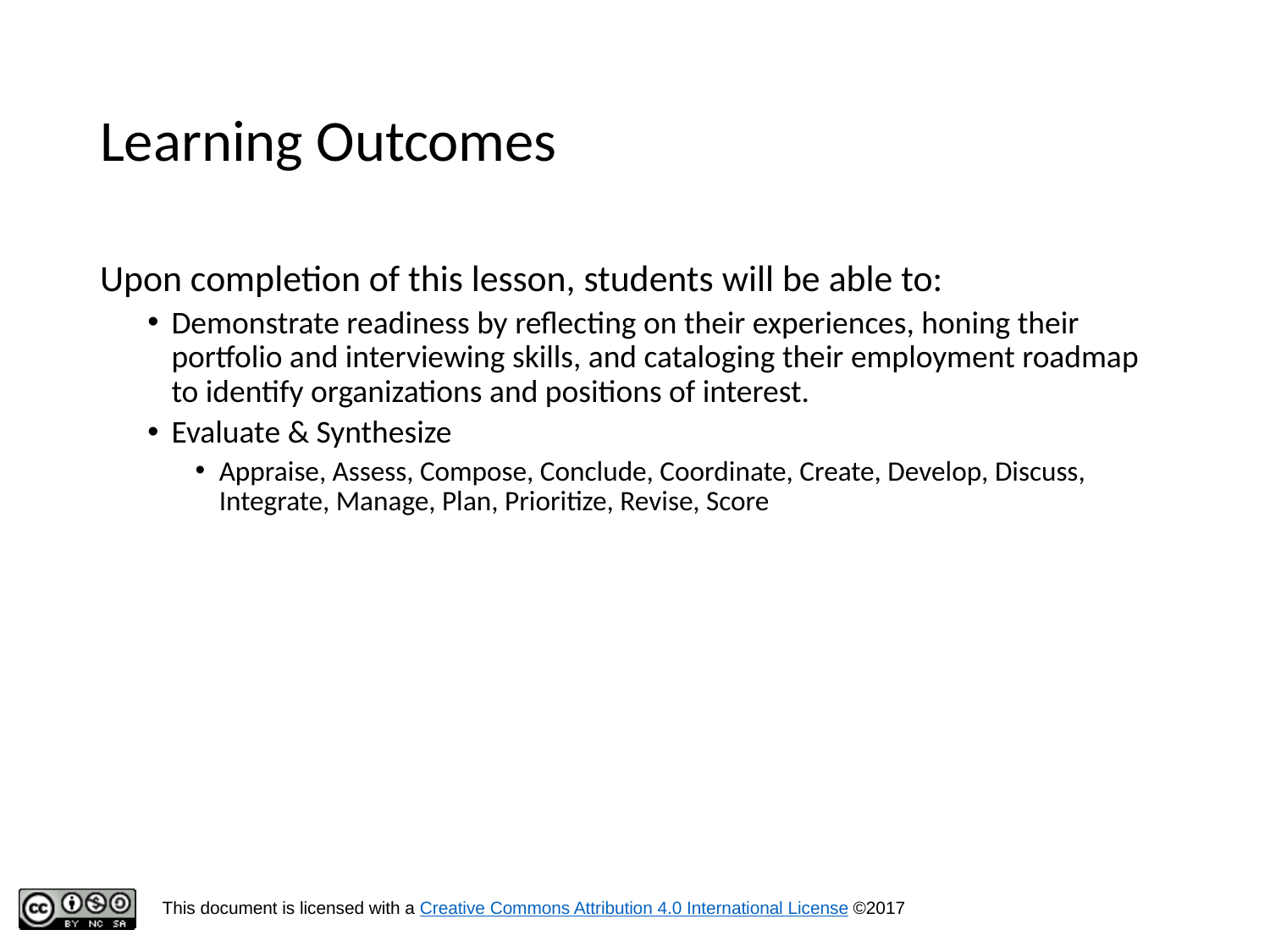

# Learning Outcomes
Upon completion of this lesson, students will be able to:
Demonstrate readiness by reflecting on their experiences, honing their portfolio and interviewing skills, and cataloging their employment roadmap to identify organizations and positions of interest.
Evaluate & Synthesize
Appraise, Assess, Compose, Conclude, Coordinate, Create, Develop, Discuss, Integrate, Manage, Plan, Prioritize, Revise, Score